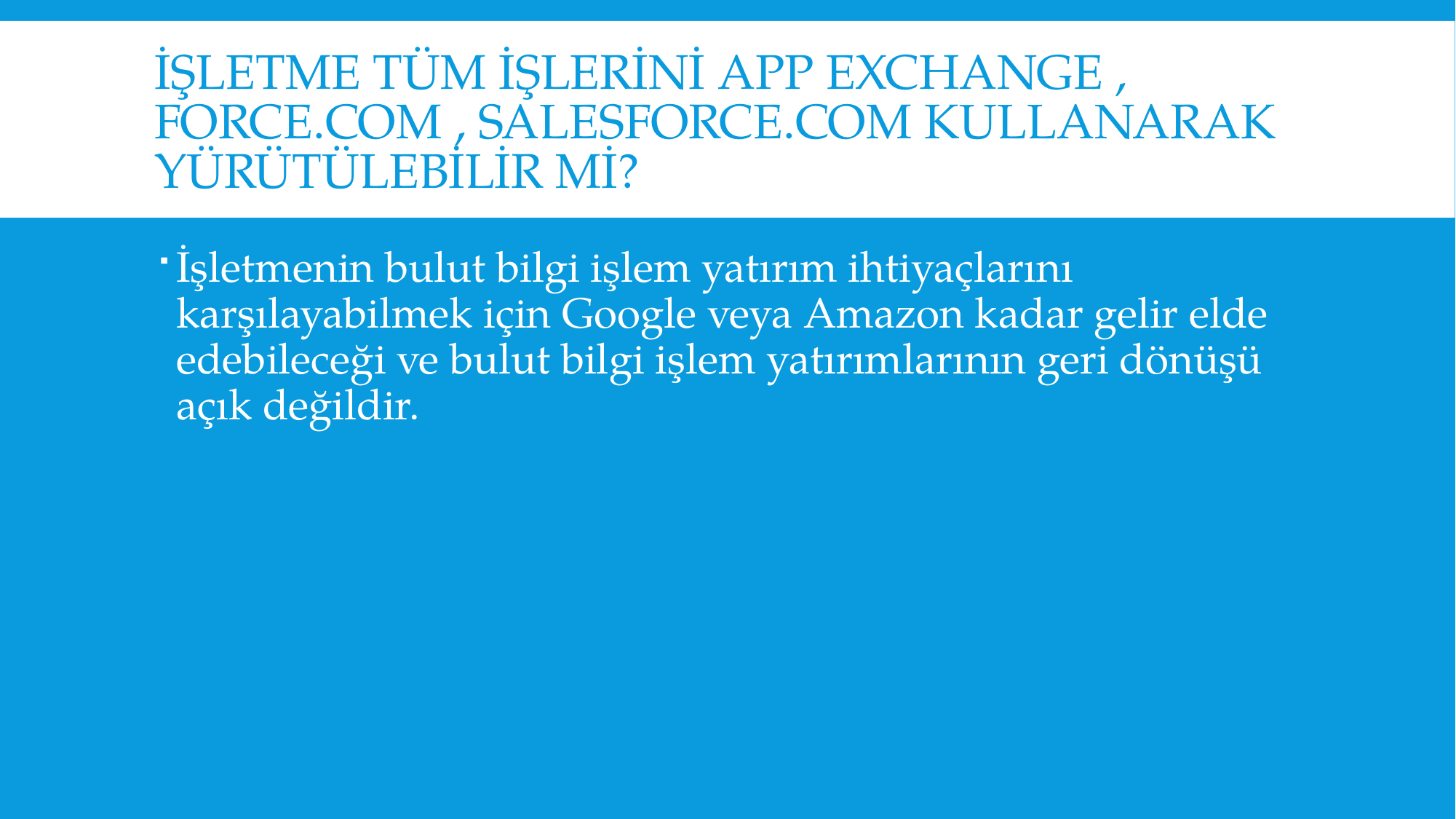

# İşletme tüm işlerini app Exchange , force.com , salesforce.com kullanarak yürütülebilir mi?
İşletmenin bulut bilgi işlem yatırım ihtiyaçlarını karşılayabilmek için Google veya Amazon kadar gelir elde edebileceği ve bulut bilgi işlem yatırımlarının geri dönüşü açık değildir.